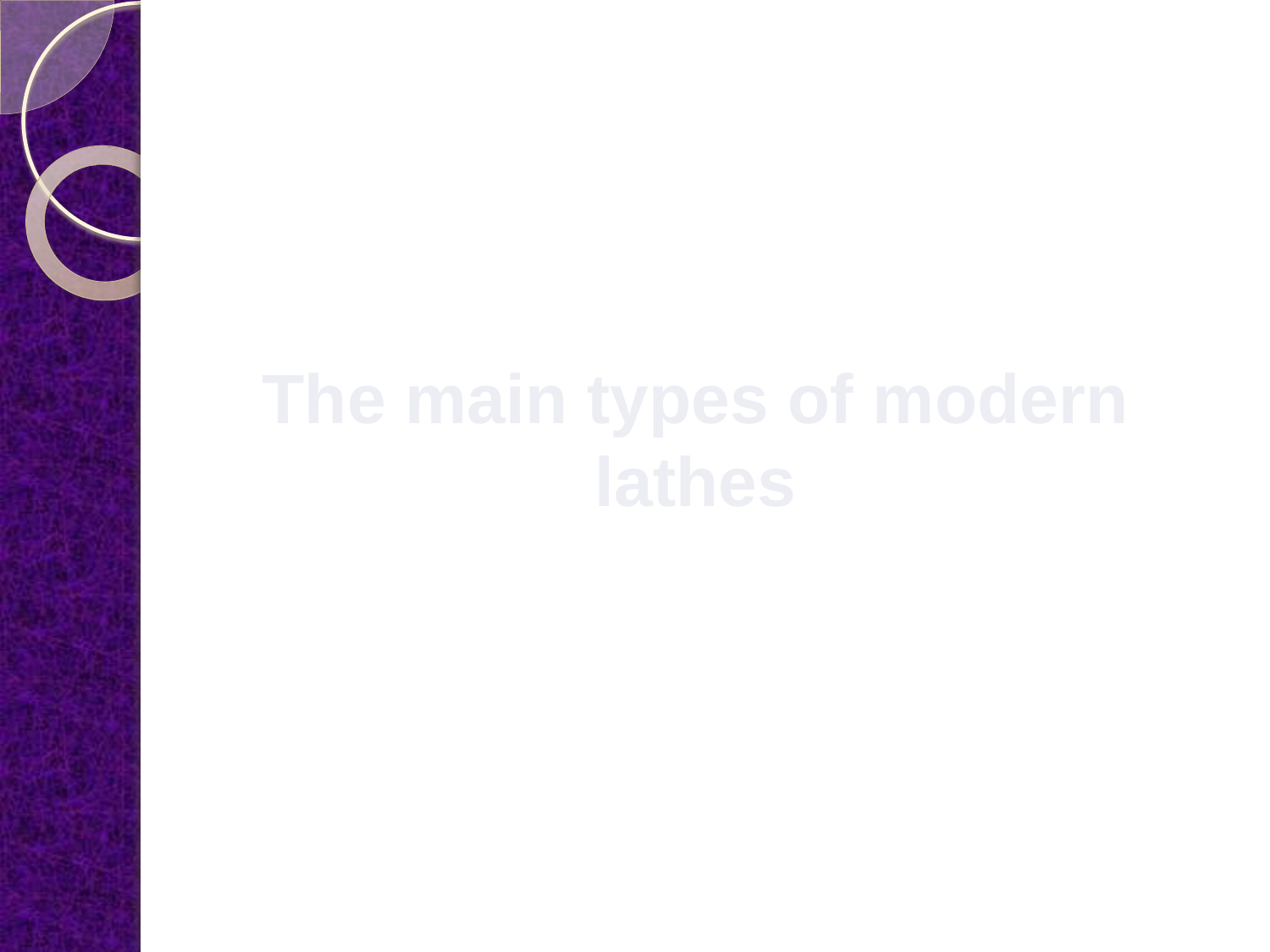

# The main types of modern lathes